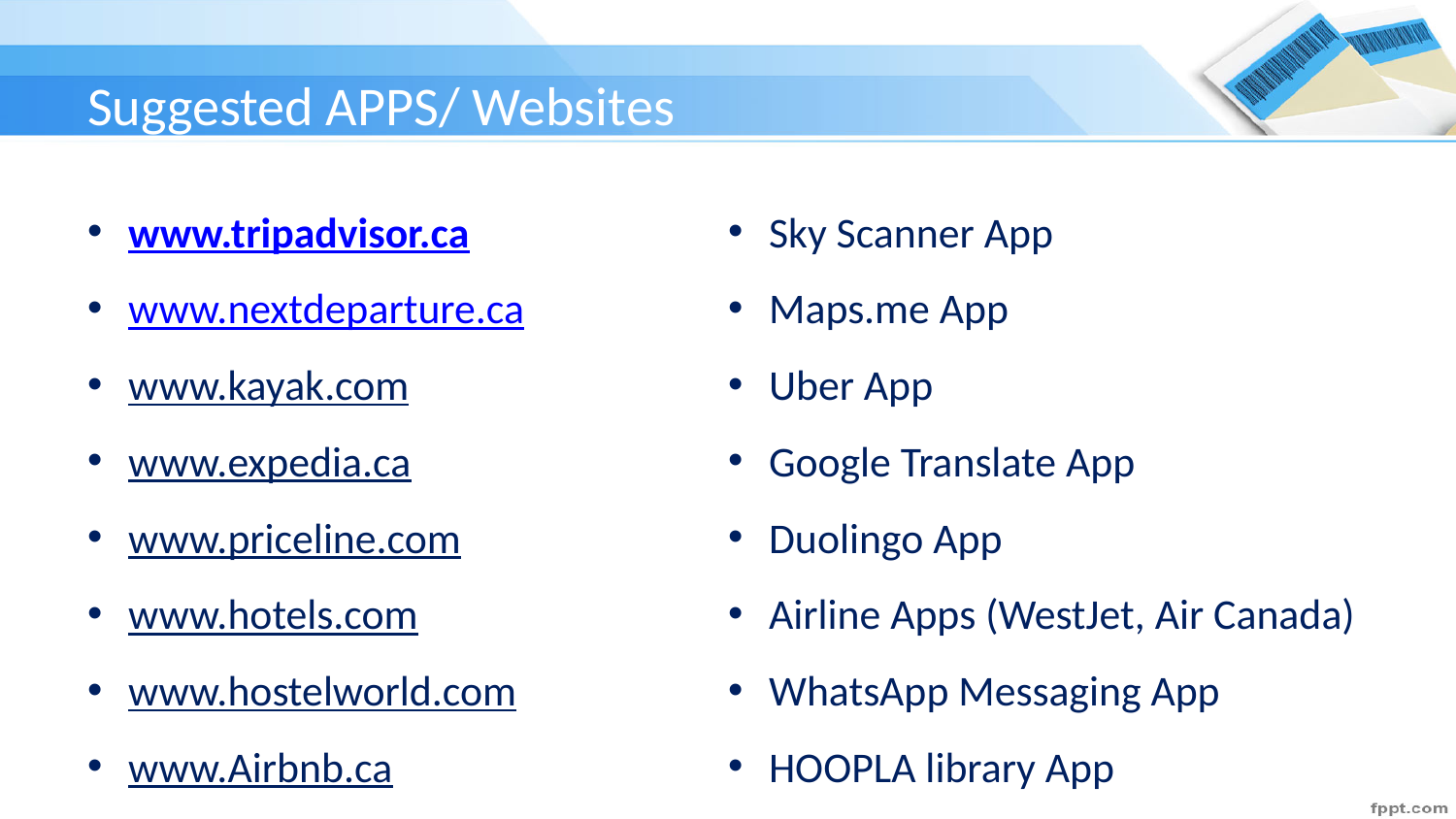

# Suggested APPS/ Websites
www.tripadvisor.ca
www.nextdeparture.ca
www.kayak.com
www.expedia.ca
www.priceline.com
www.hotels.com
www.hostelworld.com
www.Airbnb.ca
Sky Scanner App
Maps.me App
Uber App
Google Translate App
Duolingo App
Airline Apps (WestJet, Air Canada)
WhatsApp Messaging App
HOOPLA library App